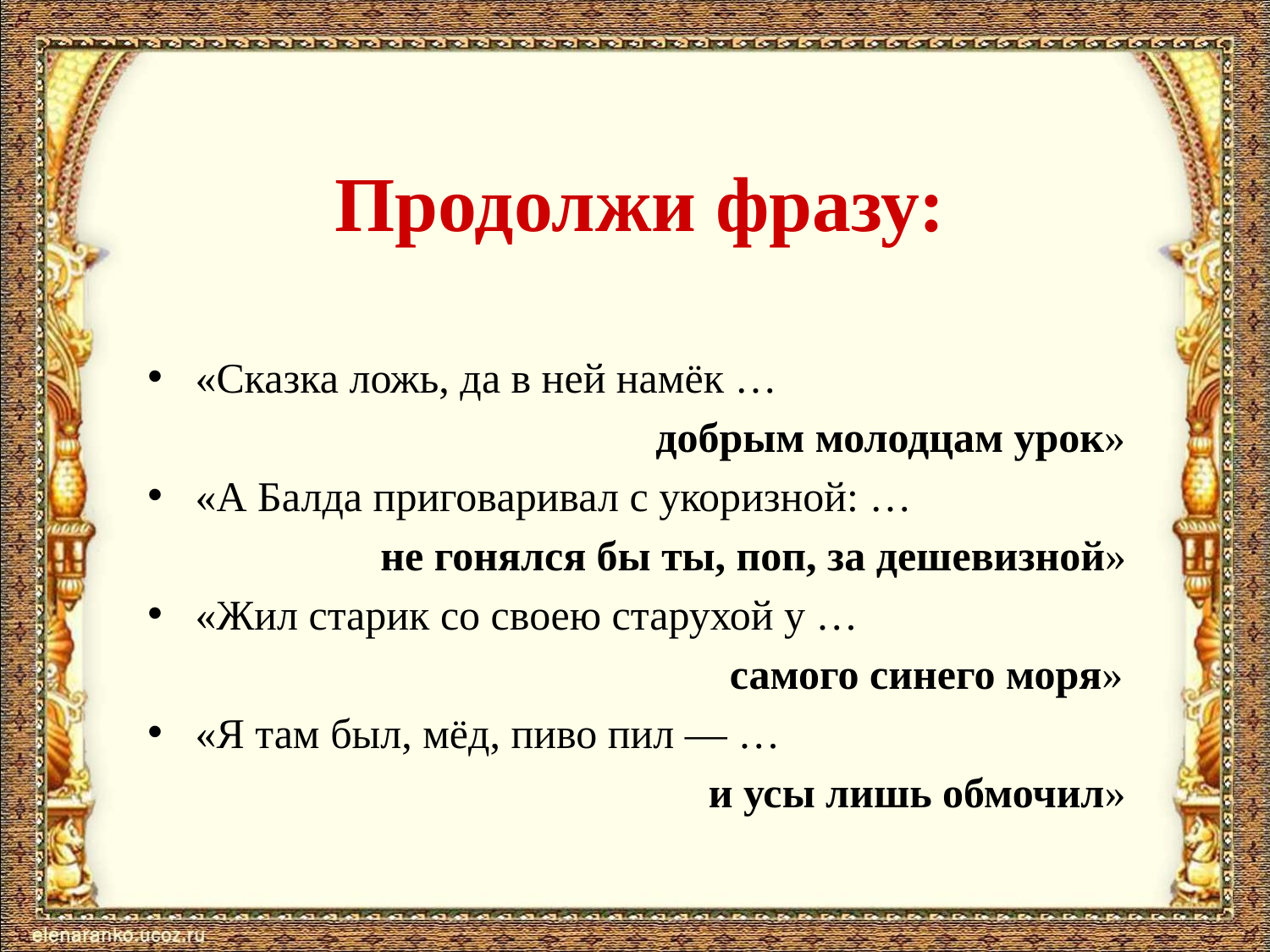

# Продолжи фразу:

«Сказка ложь, да в ней намёк …
                                                добрым молодцам урок»
«А Балда приговаривал с укоризной: …
                      не гонялся бы ты, поп, за дешевизной»
«Жил старик со своею старухой у …
                                                       самого синего моря»
«Я там был, мёд, пиво пил — …
                                                     и усы лишь обмочил»